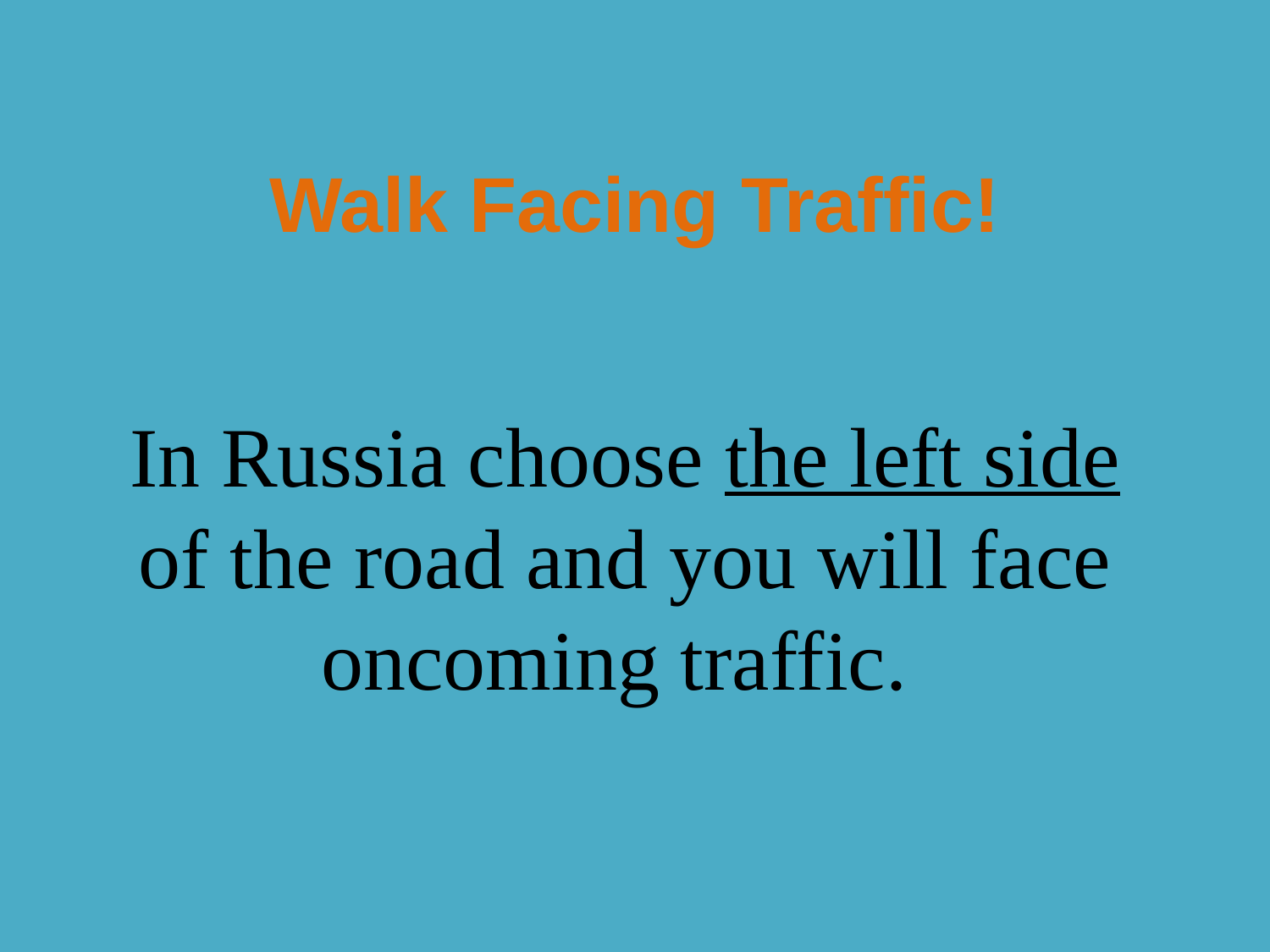

# Walk Facing Traffic!
In Russia choose the left side of the road and you will face oncoming traffic.